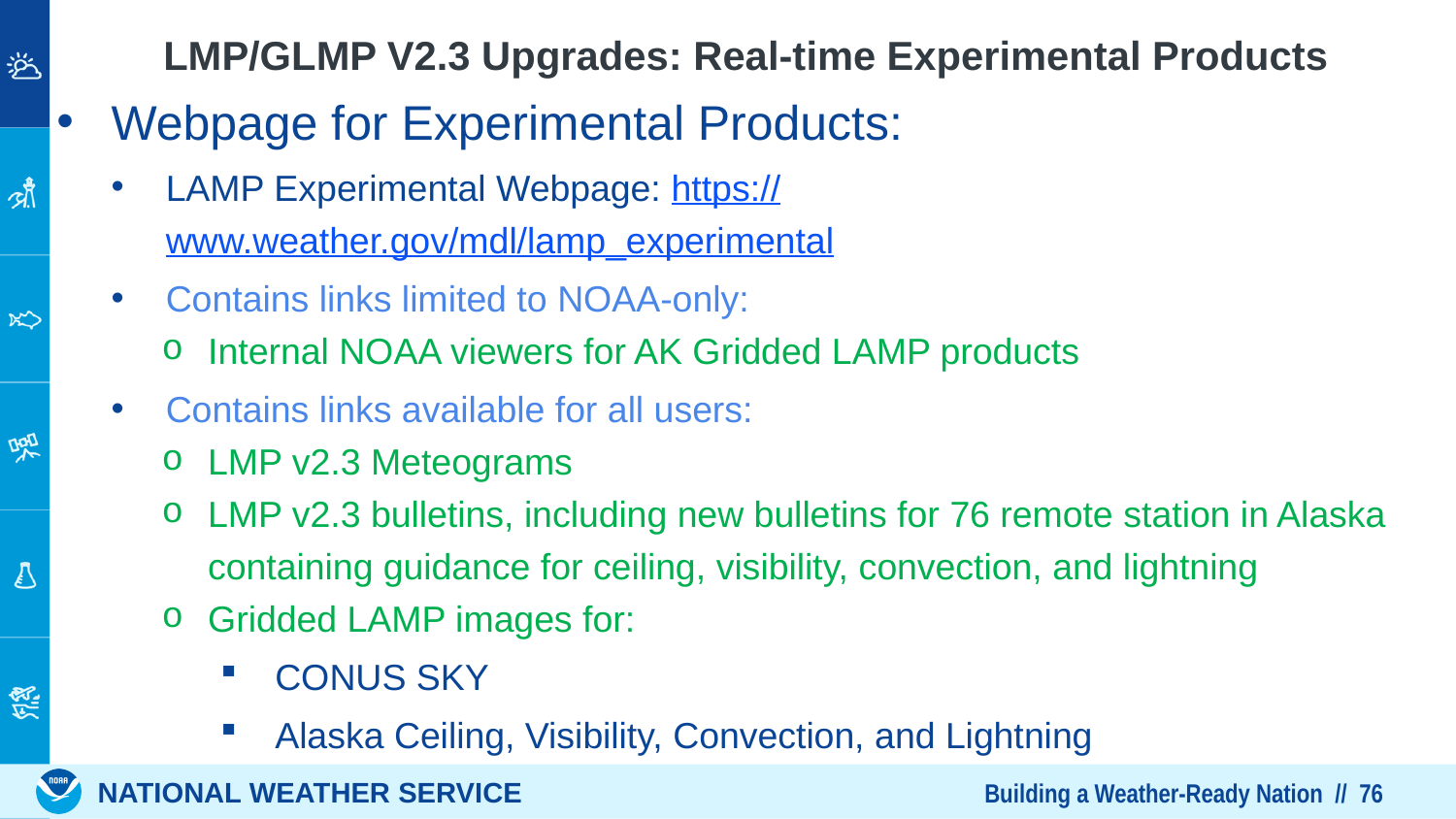

# LMP/GLMP V2.3 Upgrades: Real-time Experimental Products
Webpage for Experimental Products:
LAMP Experimental Webpage: https://www.weather.gov/mdl/lamp_experimental
Contains links limited to NOAA-only:
Internal NOAA viewers for AK Gridded LAMP products
Contains links available for all users:
LMP v2.3 Meteograms
LMP v2.3 bulletins, including new bulletins for 76 remote station in Alaska containing guidance for ceiling, visibility, convection, and lightning
Gridded LAMP images for:
CONUS SKY
Alaska Ceiling, Visibility, Convection, and Lightning